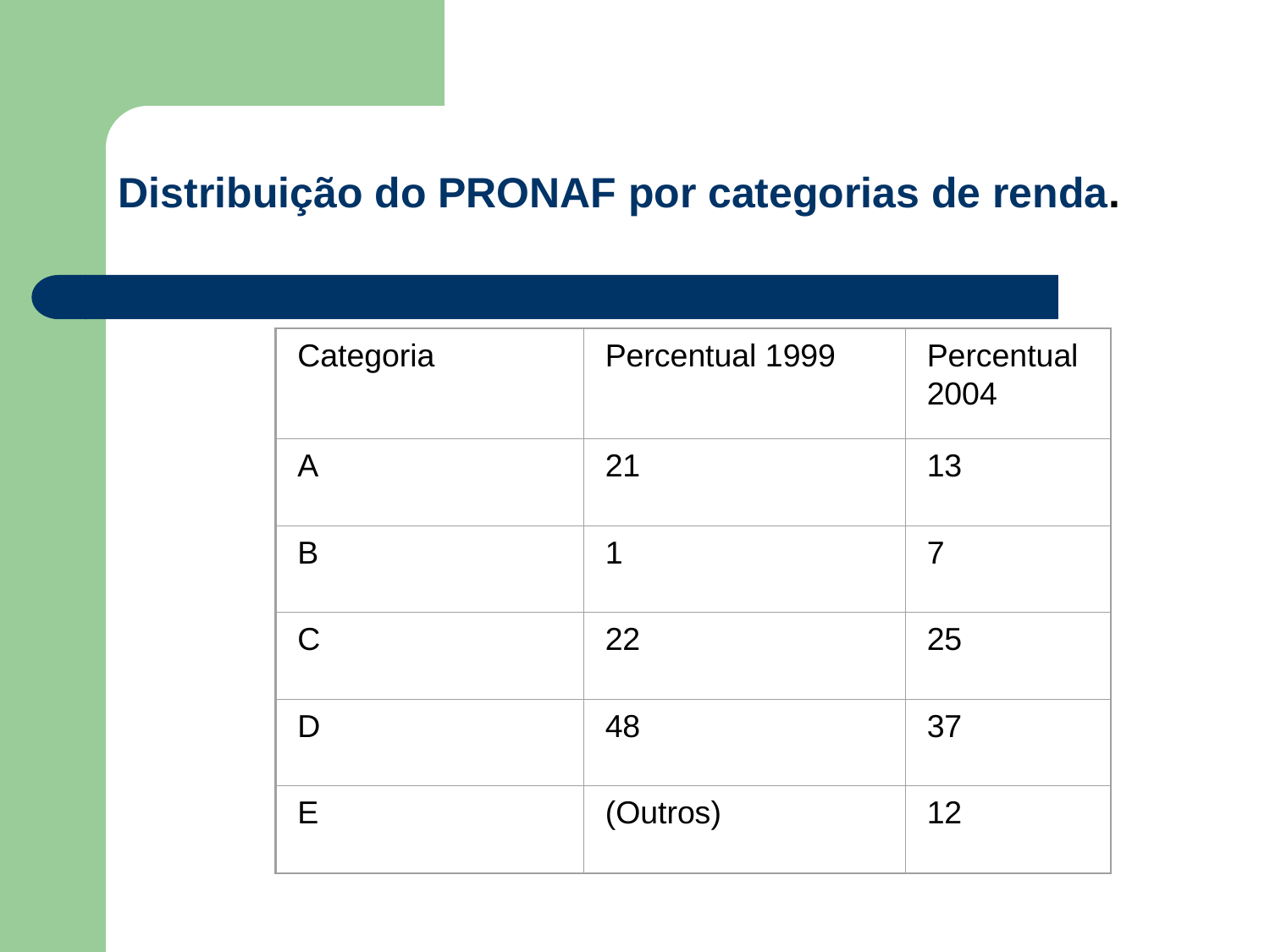

Distribuição do PRONAF por categorias de renda.

Categoria

Percentual 1999

Percentual 2004

A

21

13

B

1

7

C

22

25

D

48

37

E

(Outros)

12